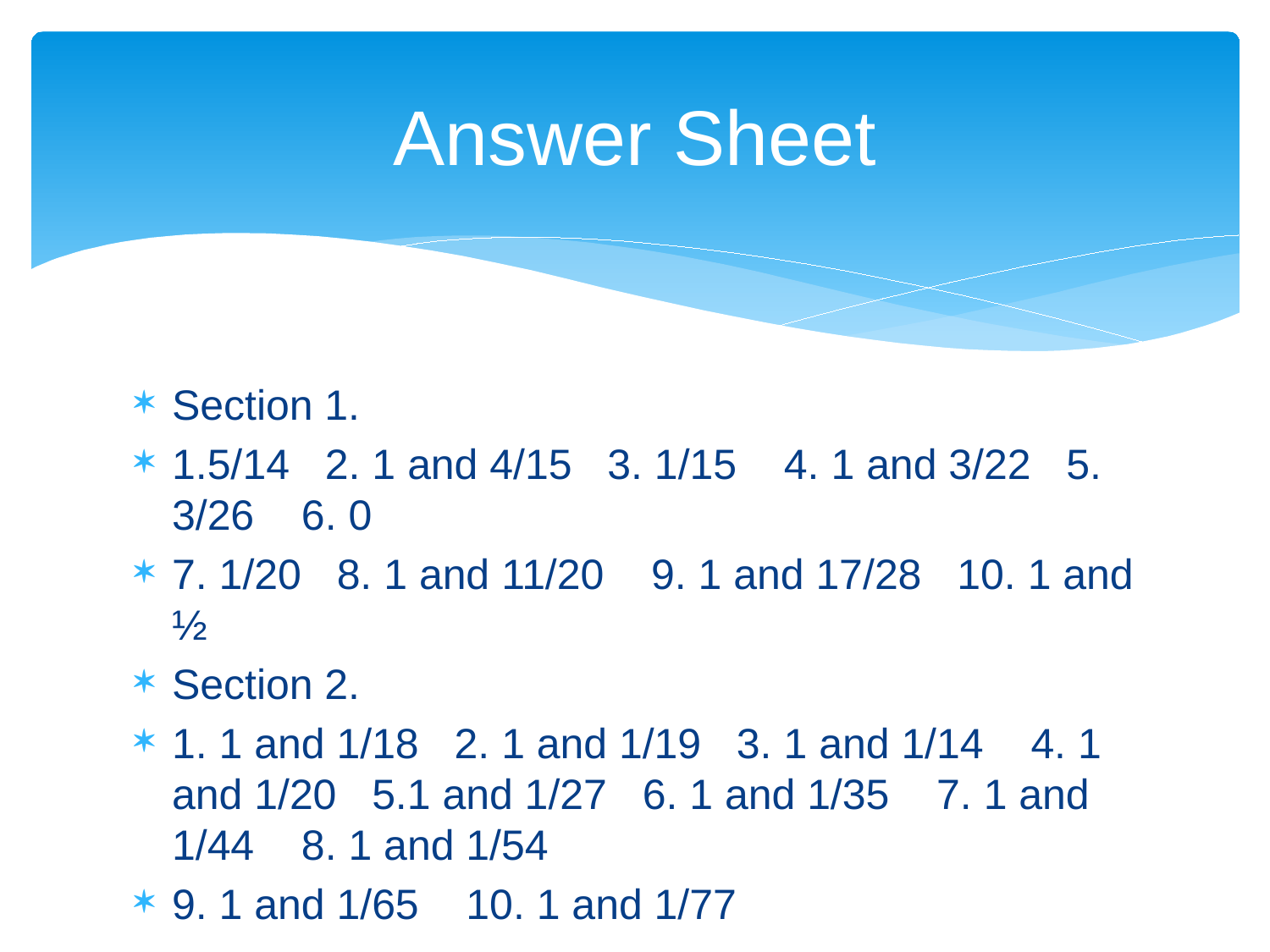

# Answer Sheet
Section 1.
1.5/14   2. 1 and 4/15   3. 1/15    4. 1 and 3/22   5. 3/26    6. 0
7. 1/20   8. 1 and 11/20    9. 1 and 17/28   10. 1 and ½
Section 2.
1. 1 and 1/18   2. 1 and 1/19   3. 1 and 1/14    4. 1 and 1/20   5.1 and 1/27   6. 1 and 1/35    7. 1 and 1/44    8. 1 and 1/54
9. 1 and 1/65    10. 1 and 1/77